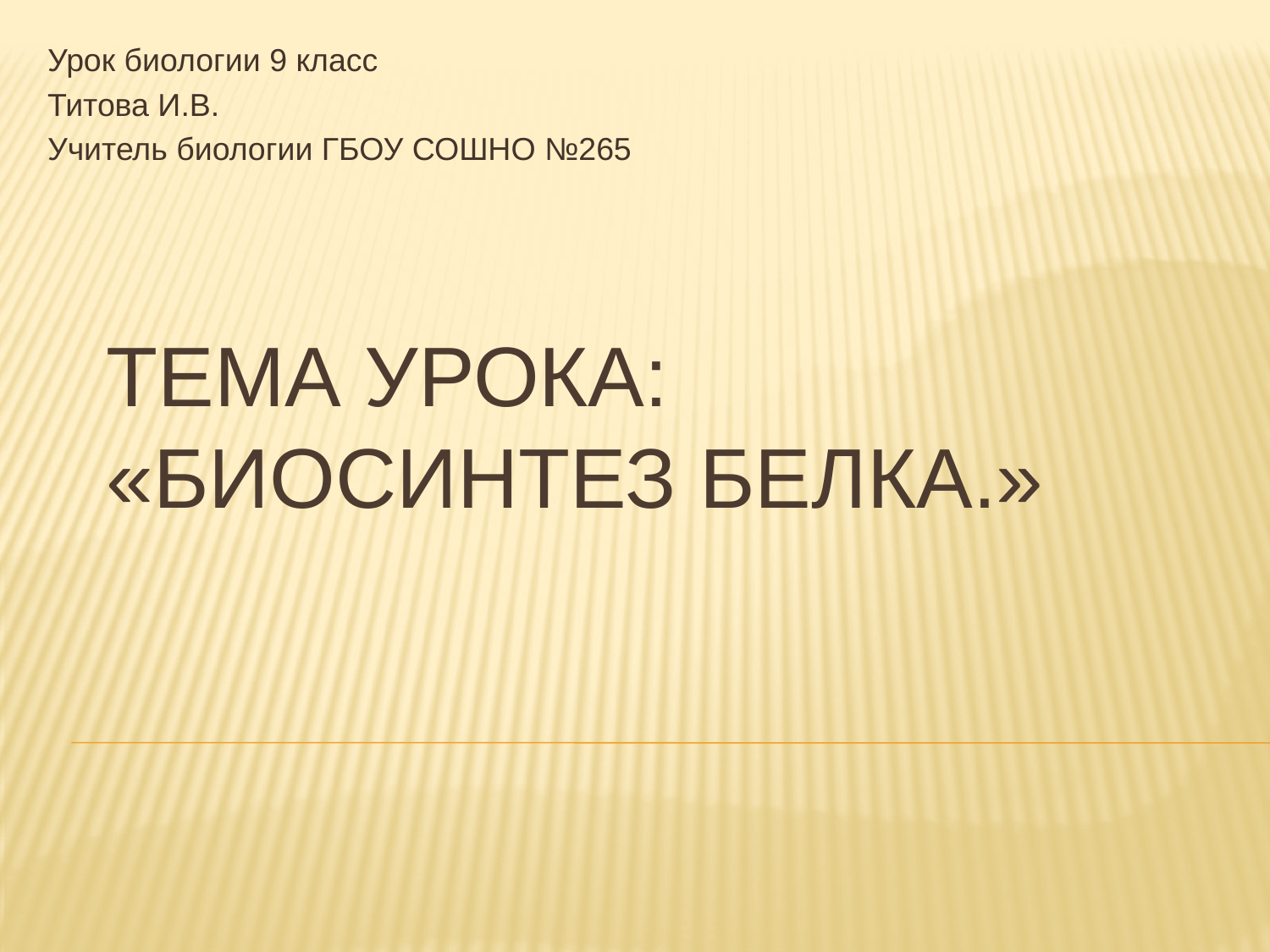

Урок биологии 9 класс
Титова И.В.
Учитель биологии ГБОУ СОШНО №265
# Тема урока: «Биосинтез белка.»